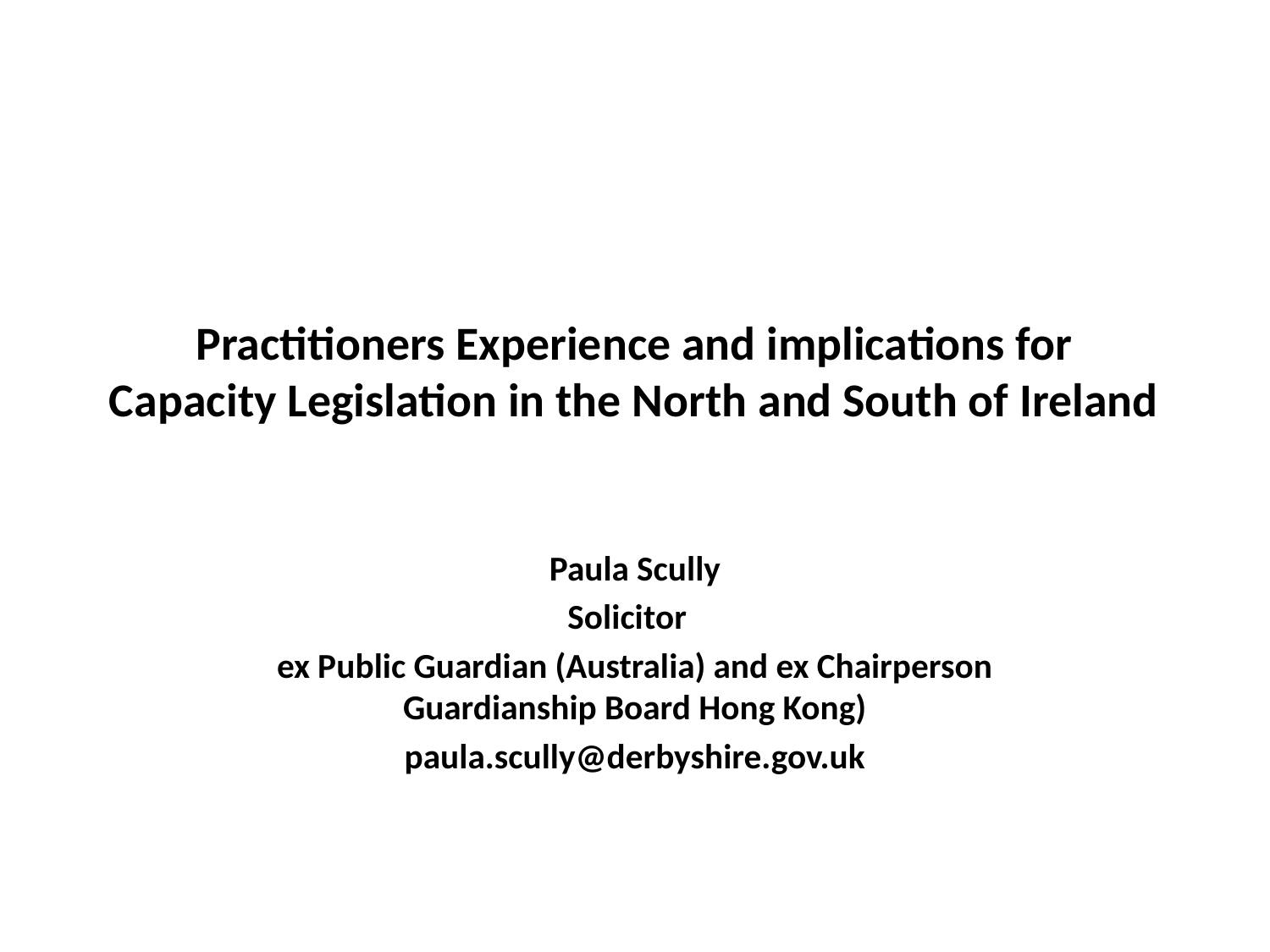

# Practitioners Experience and implications for Capacity Legislation in the North and South of Ireland
Paula Scully
Solicitor
ex Public Guardian (Australia) and ex Chairperson Guardianship Board Hong Kong)
paula.scully@derbyshire.gov.uk